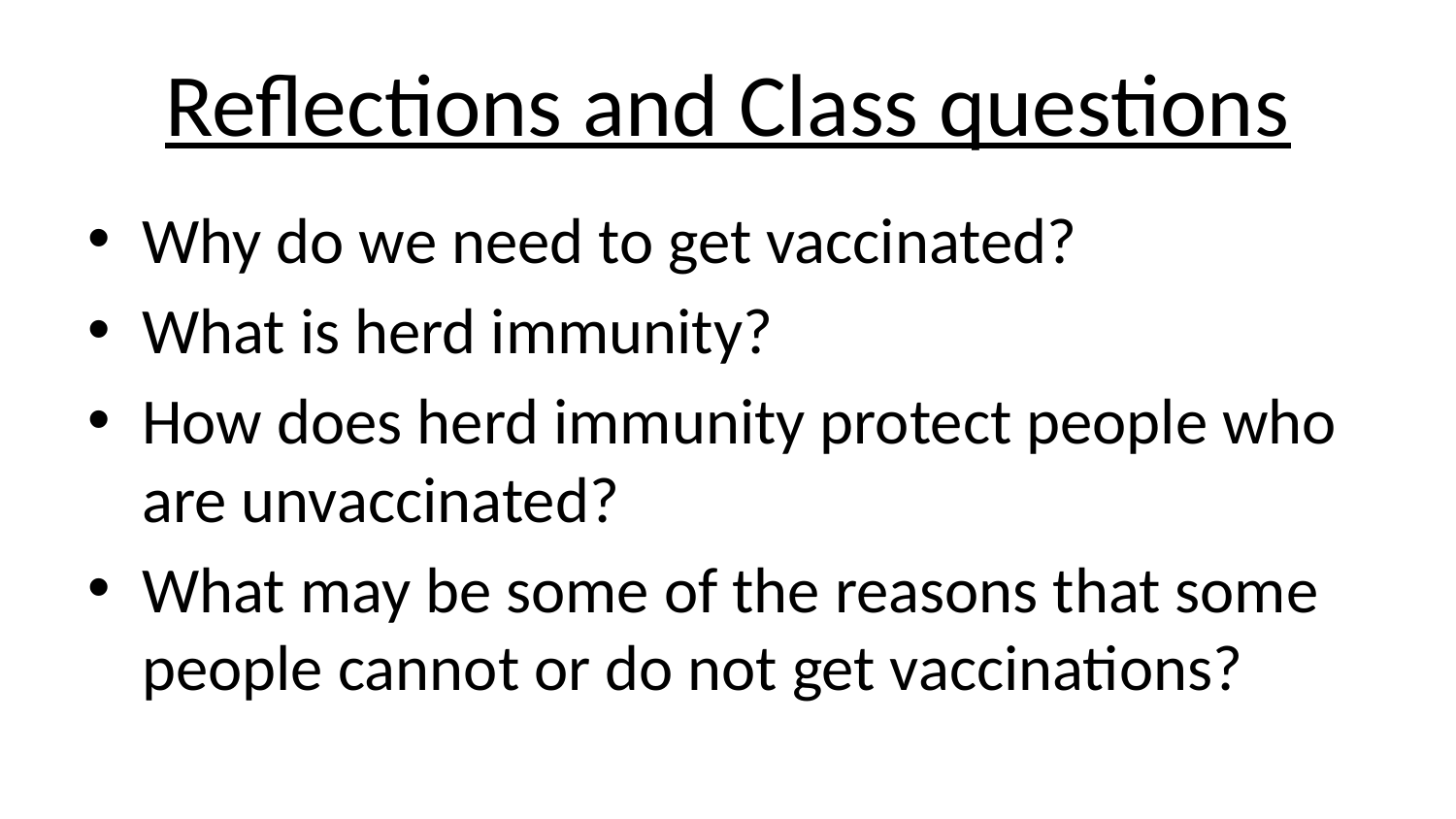

# Reflections and Class questions
Why do we need to get vaccinated?
What is herd immunity?
How does herd immunity protect people who are unvaccinated?
What may be some of the reasons that some people cannot or do not get vaccinations?